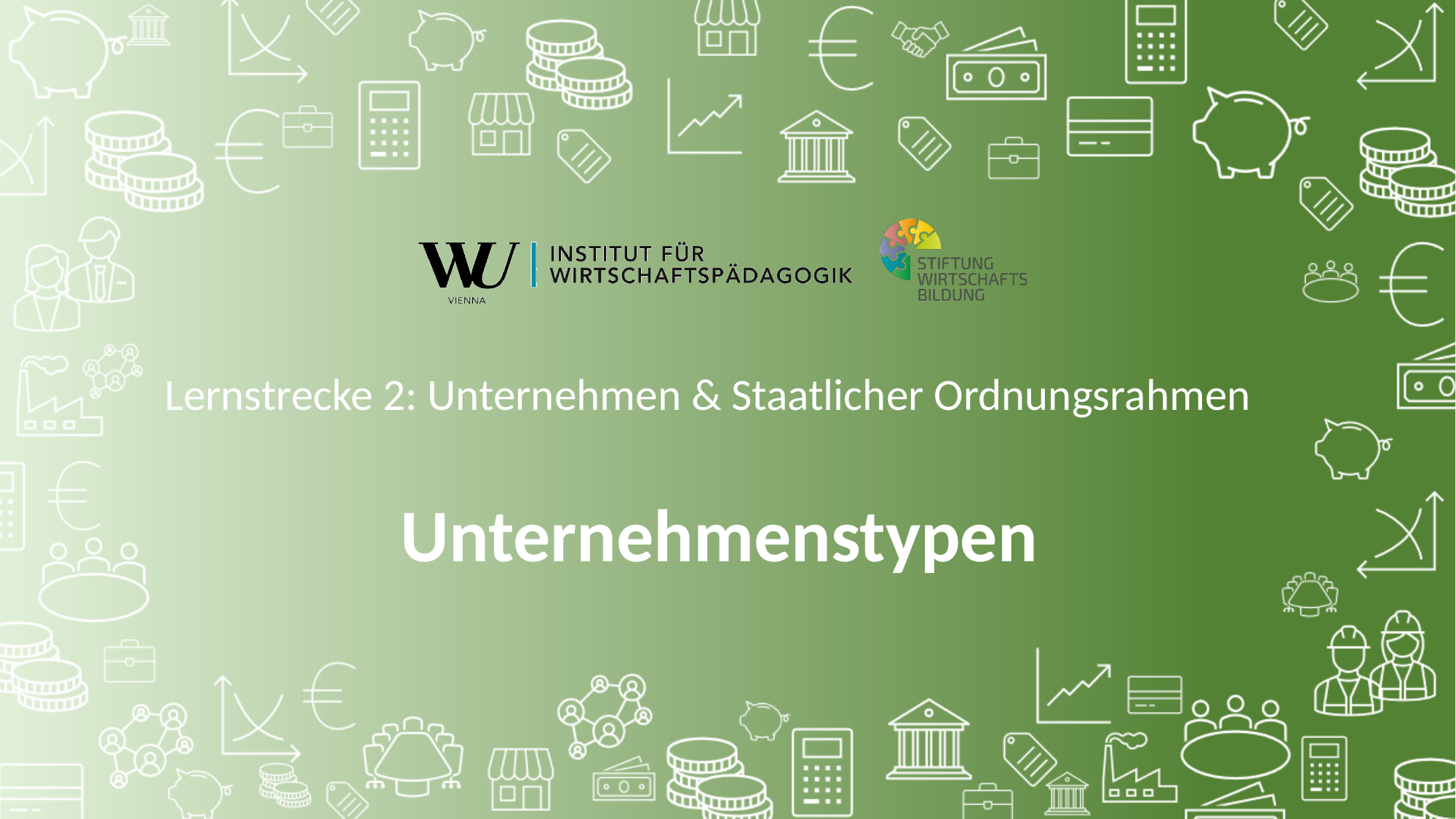

# Lernstrecke 2: Unternehmen & Staatlicher Ordnungsrahmen
Unternehmenstypen